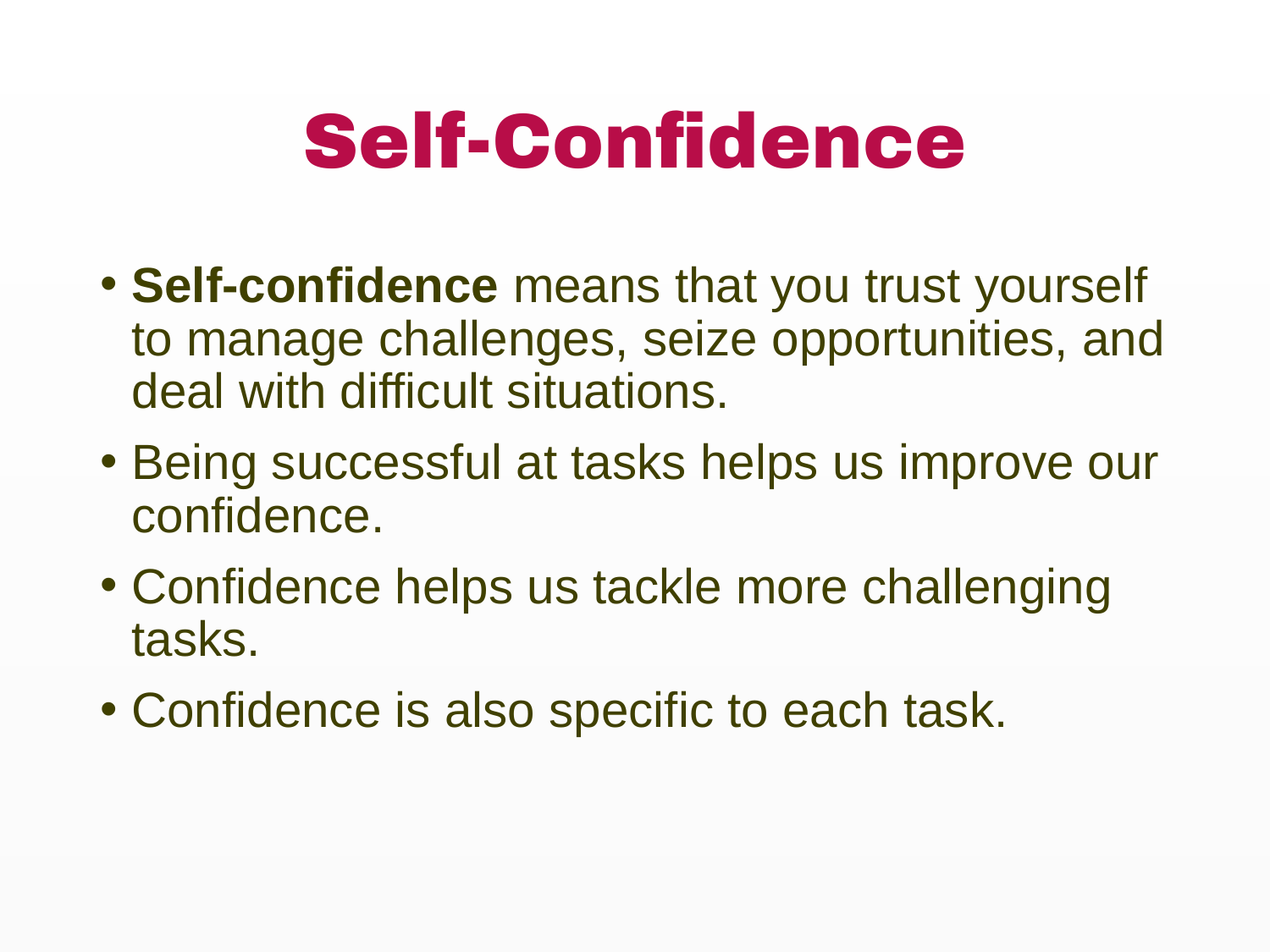

# Self-Confidence
Self-confidence means that you trust yourself to manage challenges, seize opportunities, and deal with difficult situations.
Being successful at tasks helps us improve our confidence.
Confidence helps us tackle more challenging tasks.
Confidence is also specific to each task.